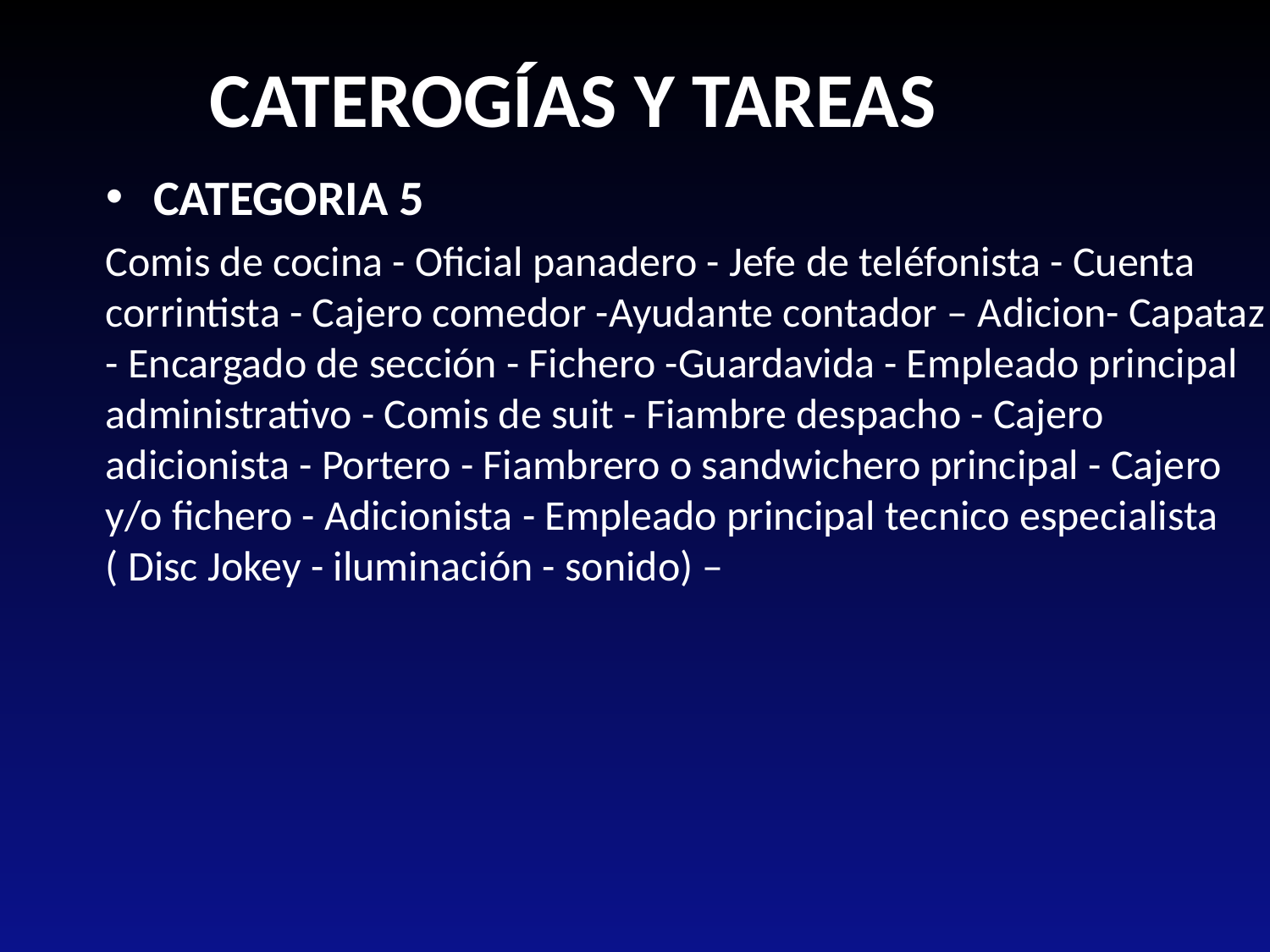

CATEROGÍAS Y TAREAS
CATEGORIA 5
Comis de cocina - Oficial panadero - Jefe de teléfonista - Cuenta corrintista - Cajero comedor -Ayudante contador – Adicion- Capataz - Encargado de sección - Fichero -Guardavida - Empleado principal administrativo - Comis de suit - Fiambre despacho - Cajero adicionista - Portero - Fiambrero o sandwichero principal - Cajero y/o fichero - Adicionista - Empleado principal tecnico especialista ( Disc Jokey - iluminación - sonido) –